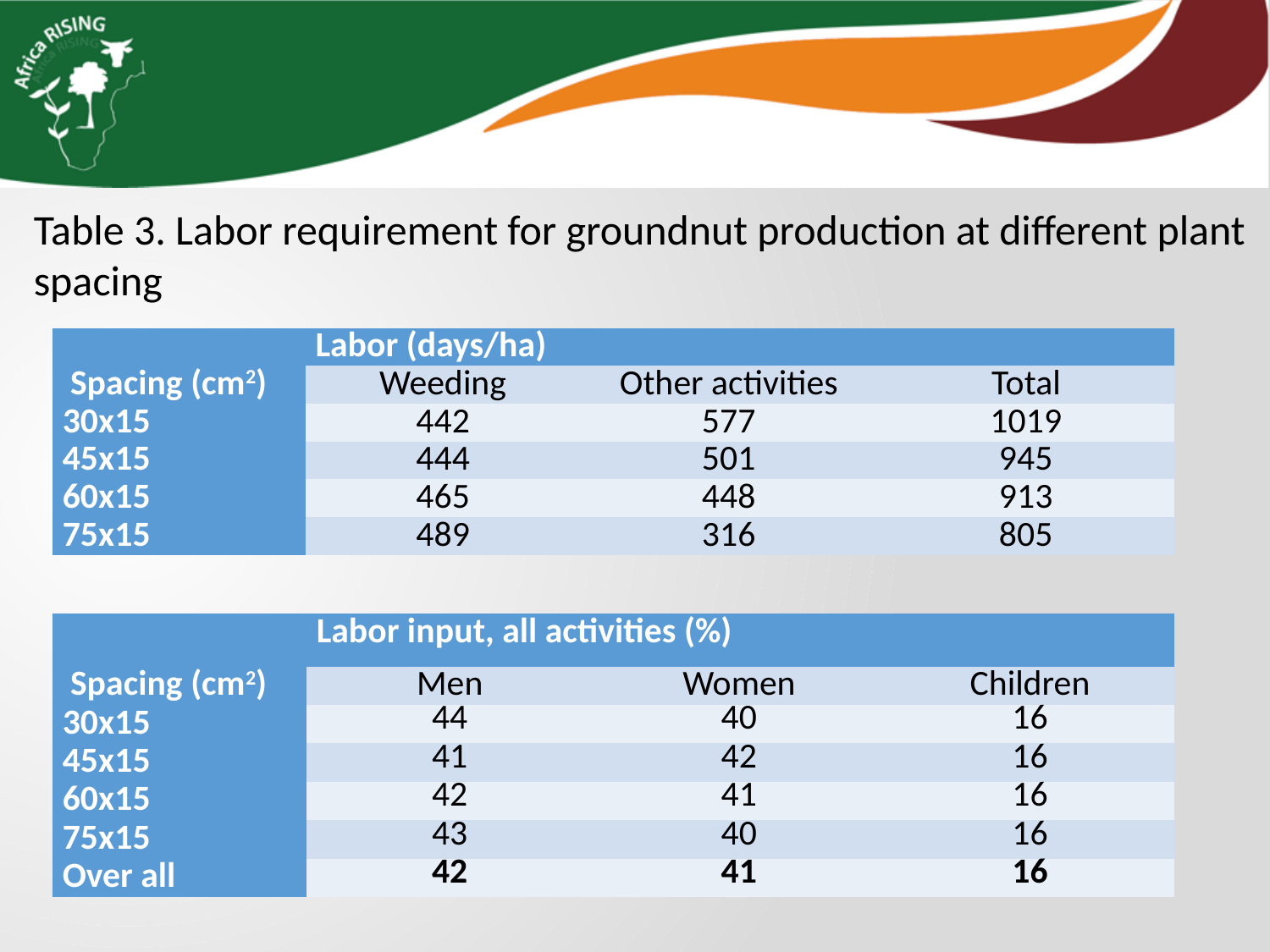

Table 3. Labor requirement for groundnut production at different plant spacing
|  | Labor (days/ha) |  |  |
| --- | --- | --- | --- |
| Spacing (cm2) | Weeding | Other activities | Total |
| 30x15 | 442 | 577 | 1019 |
| 45x15 | 444 | 501 | 945 |
| 60x15 | 465 | 448 | 913 |
| 75x15 | 489 | 316 | 805 |
|  | Labor input, all activities (%) |  |  |
| --- | --- | --- | --- |
| Spacing (cm2) | Men | Women | Children |
| 30x15 | 44 | 40 | 16 |
| 45x15 | 41 | 42 | 16 |
| 60x15 | 42 | 41 | 16 |
| 75x15 | 43 | 40 | 16 |
| Over all | 42 | 41 | 16 |